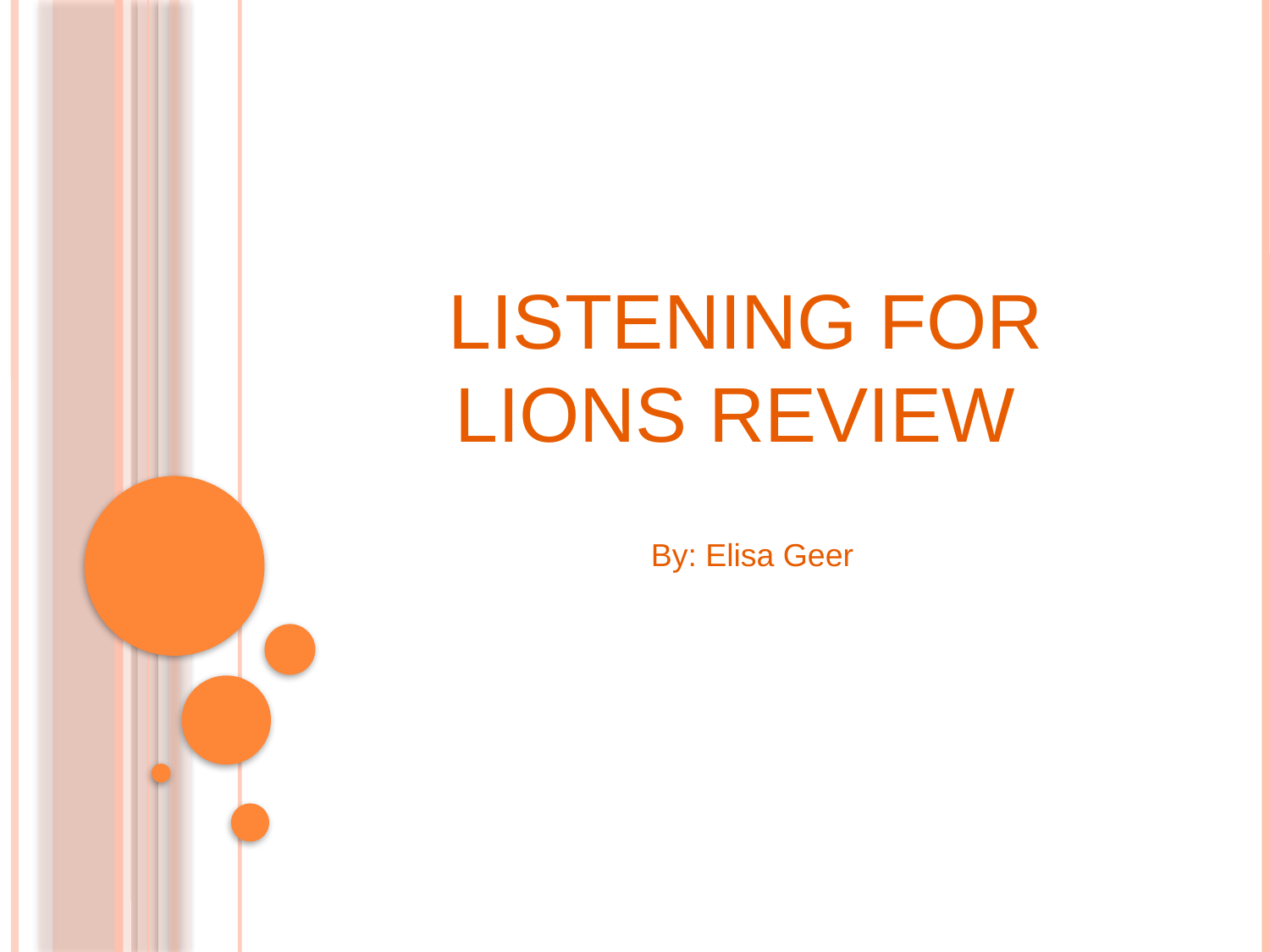

# Listening for Lions Review
By: Elisa Geer